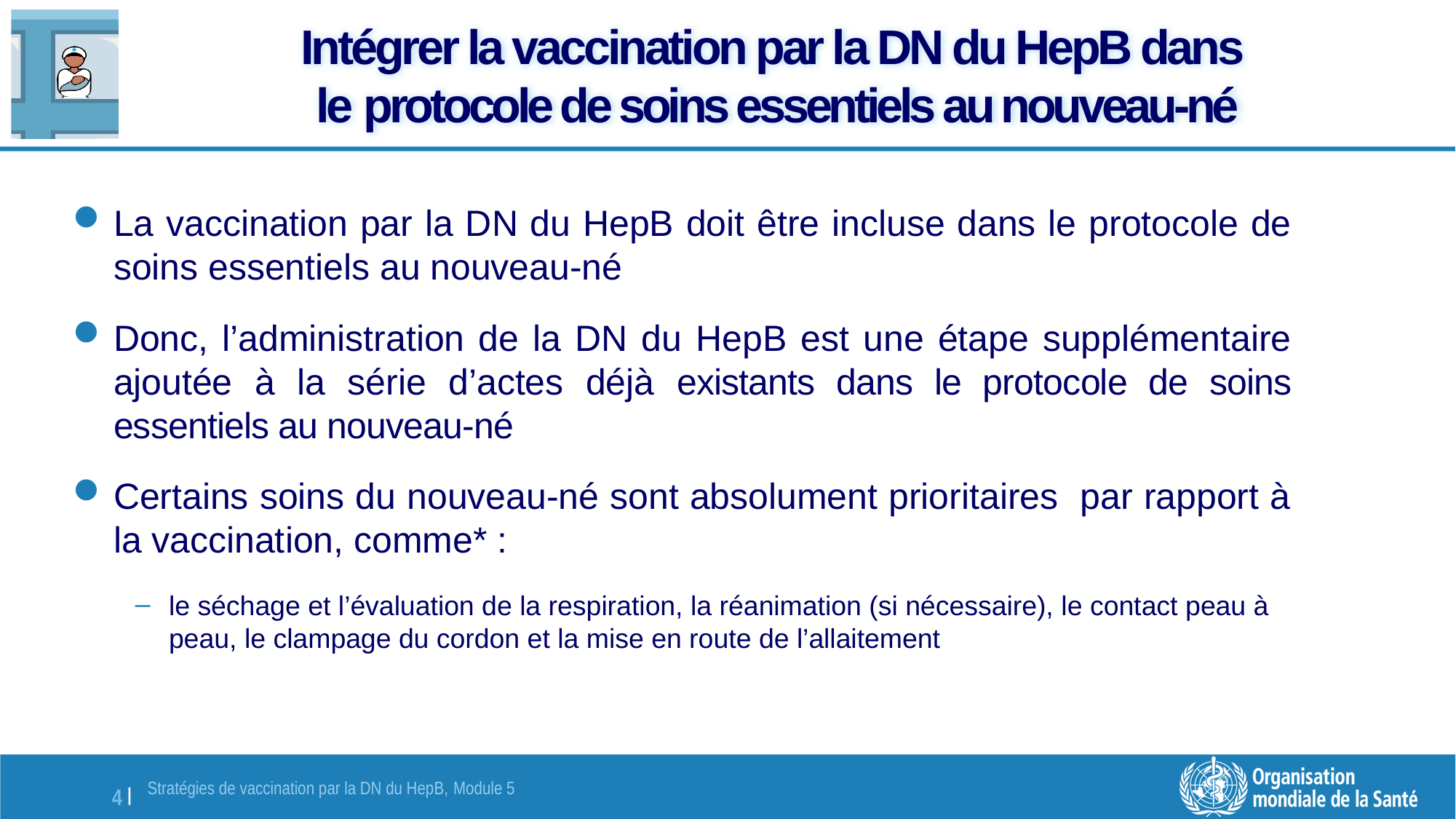

# Intégrer la vaccination par la DN du HepB dans le protocole de soins essentiels au nouveau-né
La vaccination par la DN du HepB doit être incluse dans le protocole de soins essentiels au nouveau-né
Donc, l’administration de la DN du HepB est une étape supplémentaire ajoutée à la série d’actes déjà existants dans le protocole de soins essentiels au nouveau-né
Certains soins du nouveau-né sont absolument prioritaires  par rapport à la vaccination, comme* :
le séchage et l’évaluation de la respiration, la réanimation (si nécessaire), le contact peau à peau, le clampage du cordon et la mise en route de l’allaitement